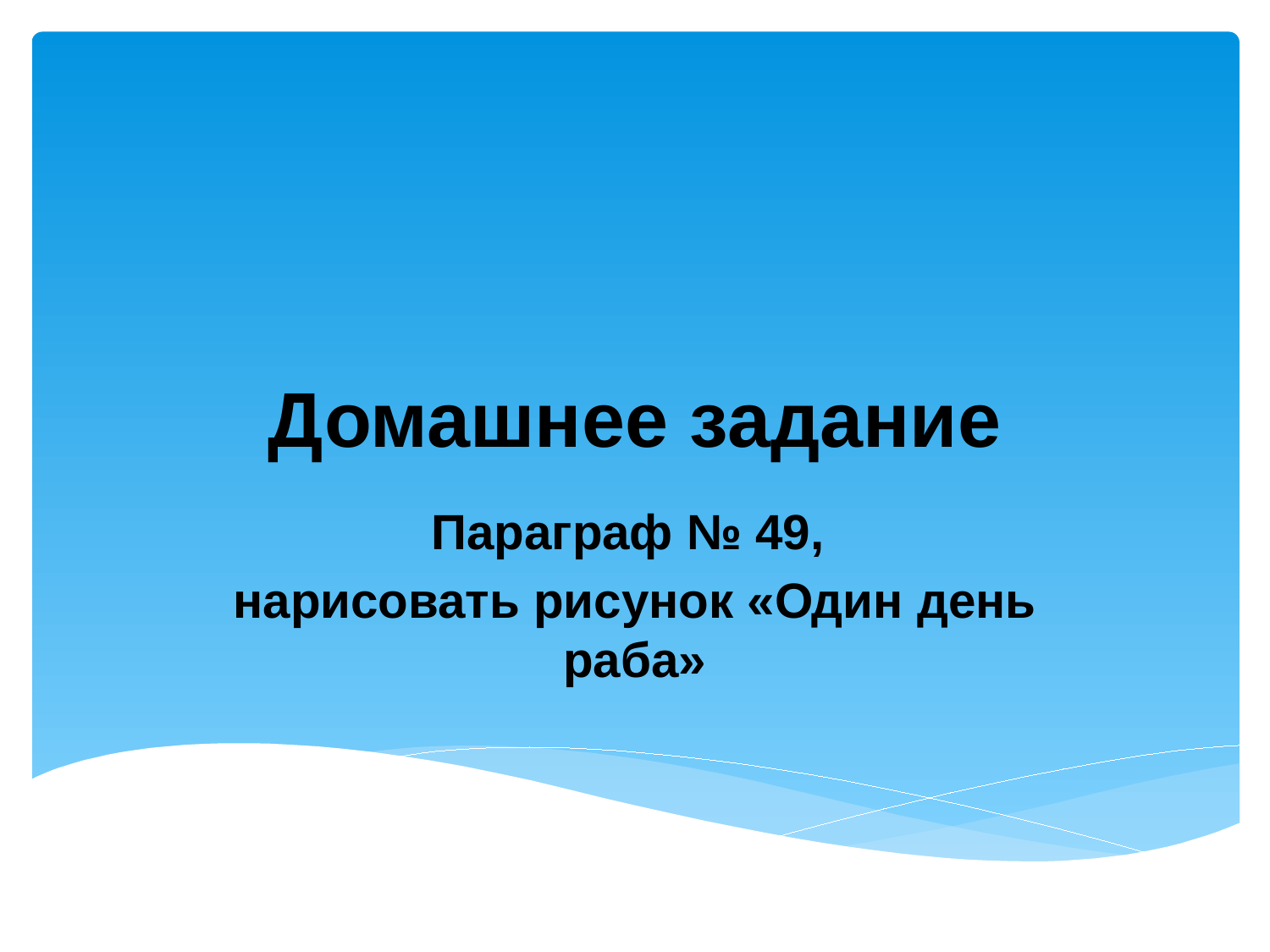

# Домашнее задание
Параграф № 49,
нарисовать рисунок «Один день раба»